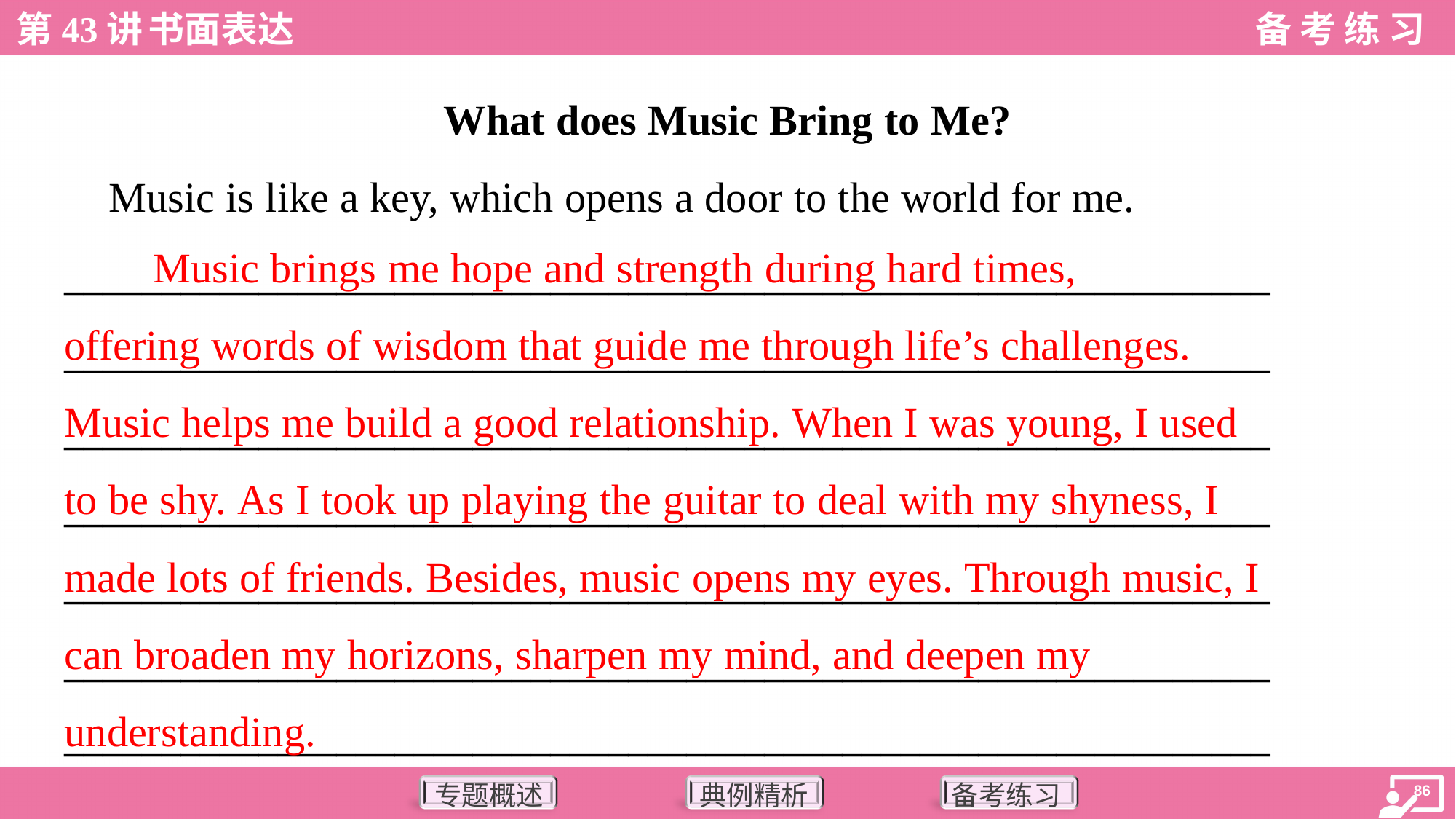

What does Music Bring to Me?
    Music is like a key, which opens a door to the world for me.
______________________________________________________________
______________________________________________________________
______________________________________________________________
______________________________________________________________
______________________________________________________________
______________________________________________________________
______________________________________________________________
        Music brings me hope and strength during hard times,
offering words of wisdom that guide me through life’s challenges.
Music helps me build a good relationship. When I was young, I used
to be shy. As I took up playing the guitar to deal with my shyness, I
made lots of friends. Besides, music opens my eyes. Through music, I
can broaden my horizons, sharpen my mind, and deepen my
understanding.